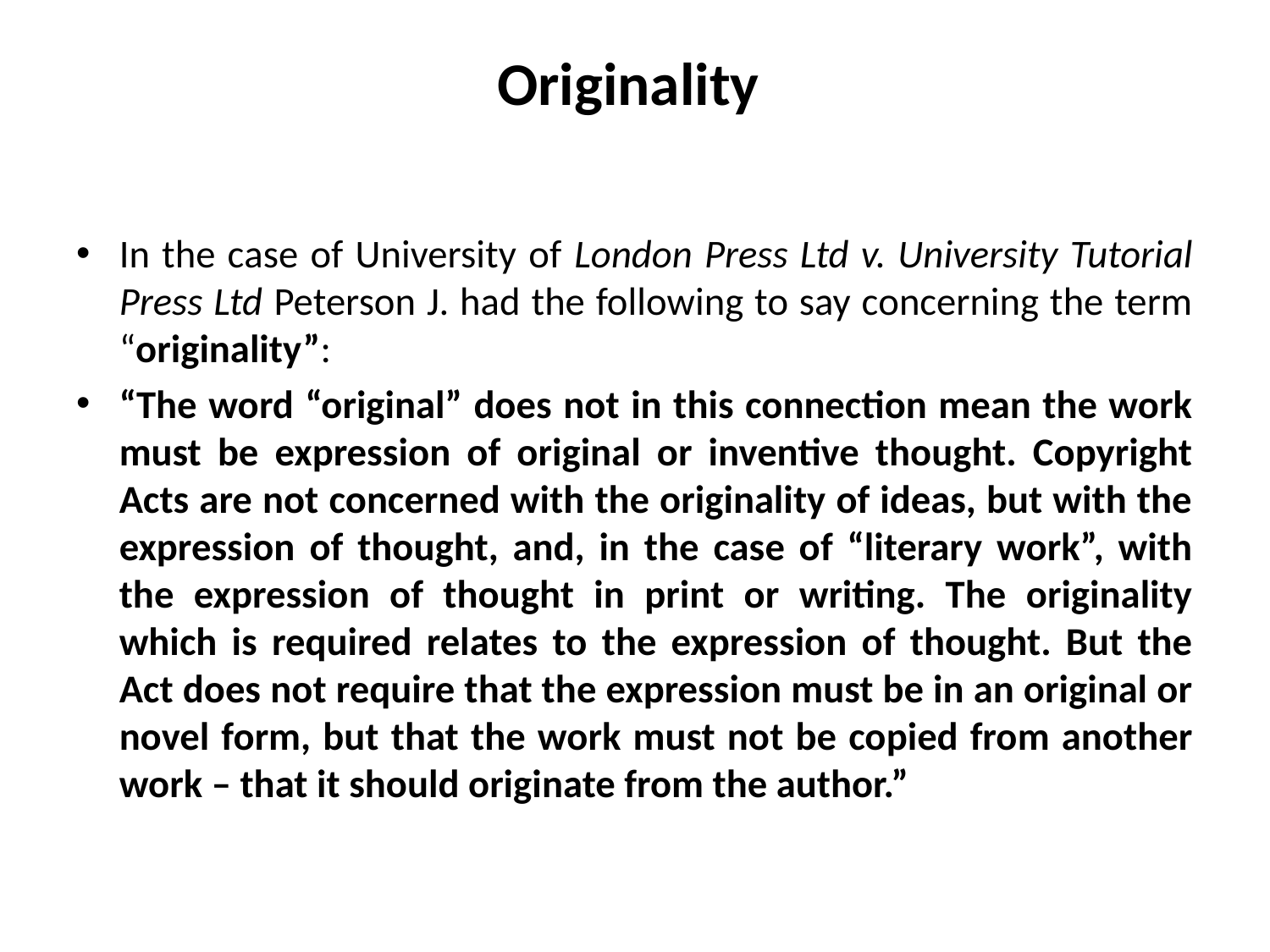

# Originality
In the case of University of London Press Ltd v. University Tutorial Press Ltd Peterson J. had the following to say concerning the term “originality”:
“The word “original” does not in this connection mean the work must be expression of original or inventive thought. Copyright Acts are not concerned with the originality of ideas, but with the expression of thought, and, in the case of “literary work”, with the expression of thought in print or writing. The originality which is required relates to the expression of thought. But the Act does not require that the expression must be in an original or novel form, but that the work must not be copied from another work – that it should originate from the author.”